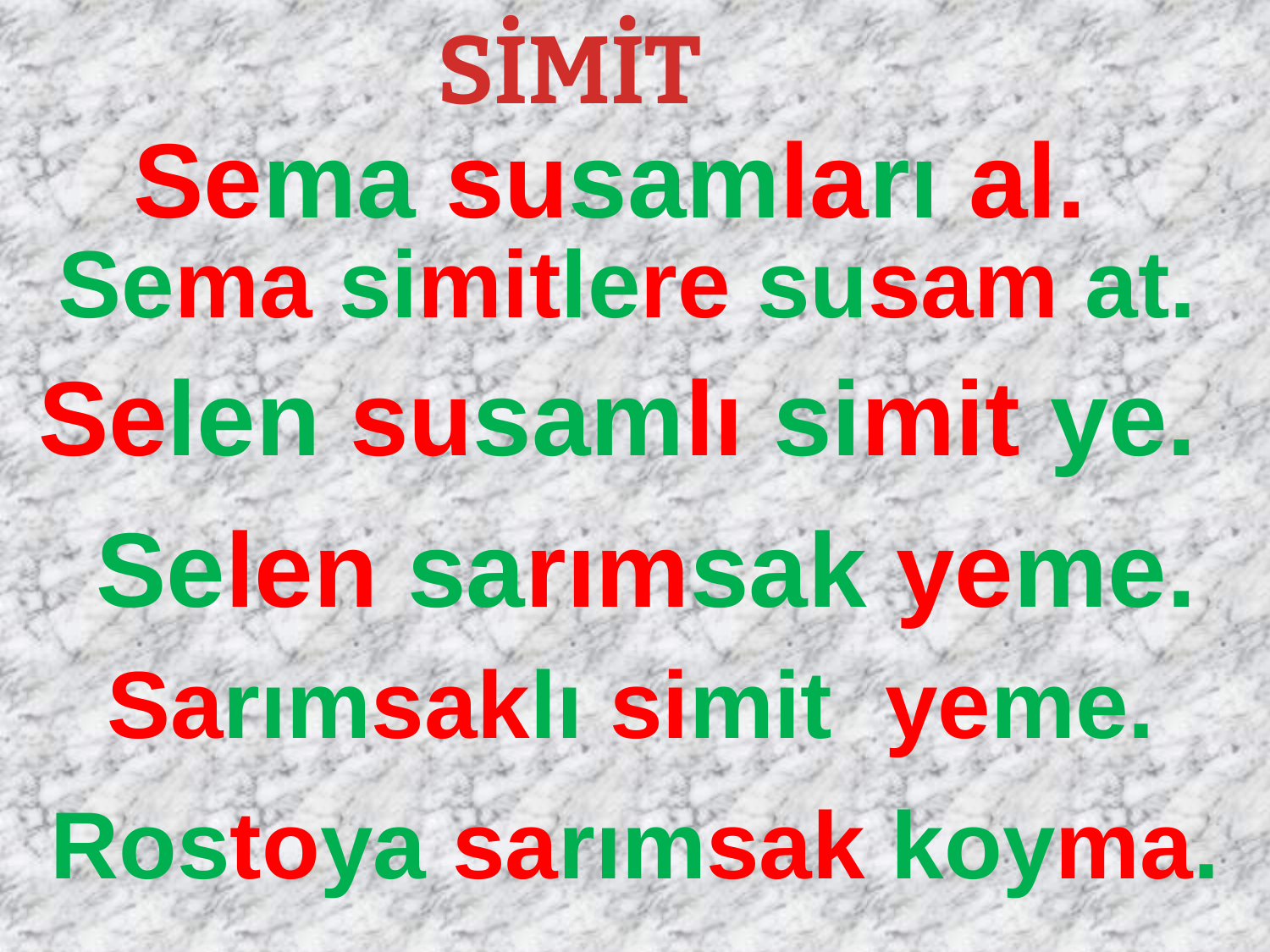

SİMİT
Sema susamları al.
Sema simitlere susam at.
Selen susamlı simit ye.
Selen sarımsak yeme.
Sarımsaklı simit  yeme.
Rostoya sarımsak koyma.